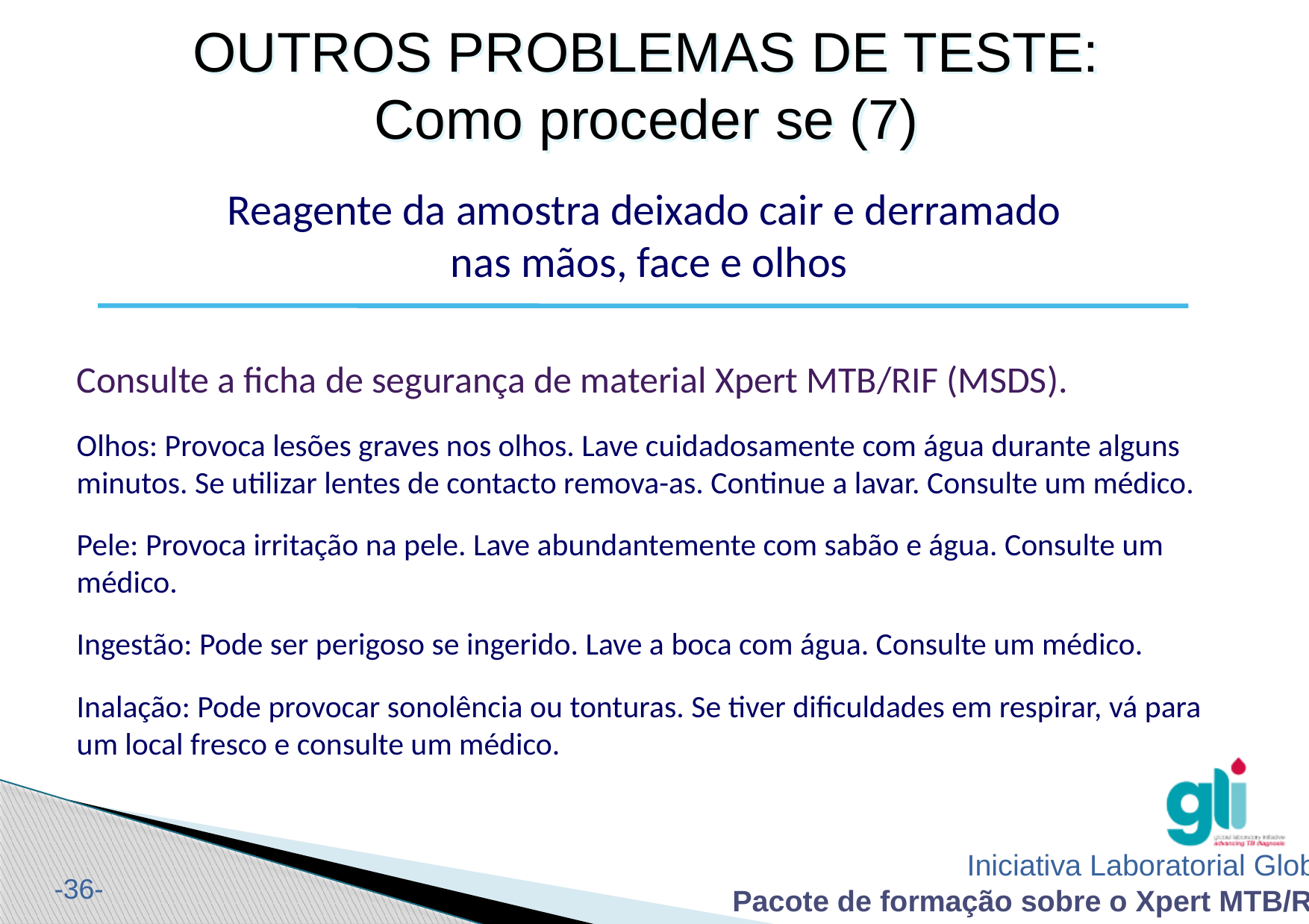

OUTROS PROBLEMAS DE TESTE:
Como proceder se (7)
Reagente da amostra deixado cair e derramado
nas mãos, face e olhos

Consulte a ficha de segurança de material Xpert MTB/RIF (MSDS).
Olhos: Provoca lesões graves nos olhos. Lave cuidadosamente com água durante alguns minutos. Se utilizar lentes de contacto remova-as. Continue a lavar. Consulte um médico.
Pele: Provoca irritação na pele. Lave abundantemente com sabão e água. Consulte um médico.
Ingestão: Pode ser perigoso se ingerido. Lave a boca com água. Consulte um médico.
Inalação: Pode provocar sonolência ou tonturas. Se tiver dificuldades em respirar, vá para um local fresco e consulte um médico.